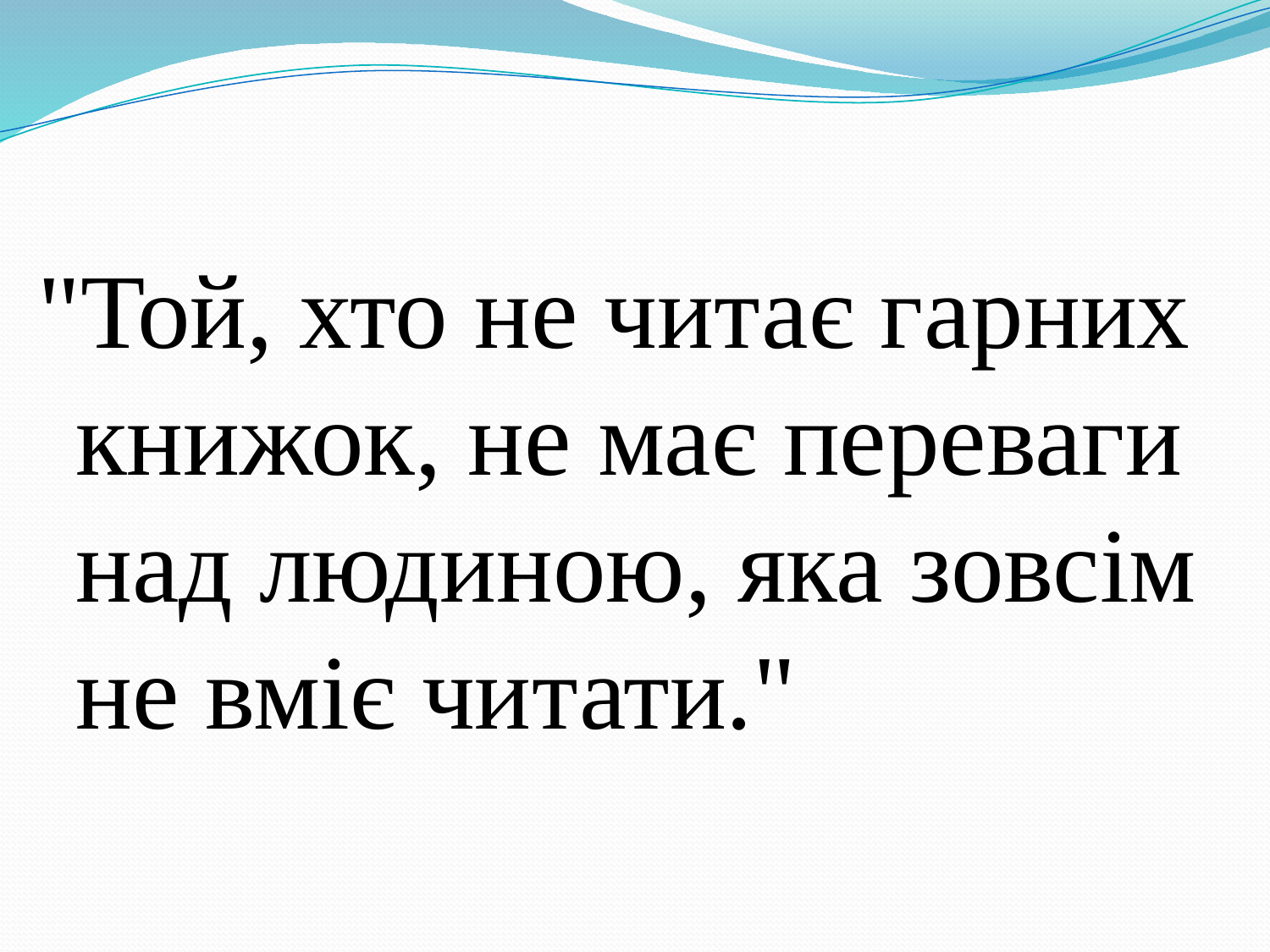

"Той, хто не читає гарних книжок, не має переваги над людиною, яка зовсім не вміє читати."